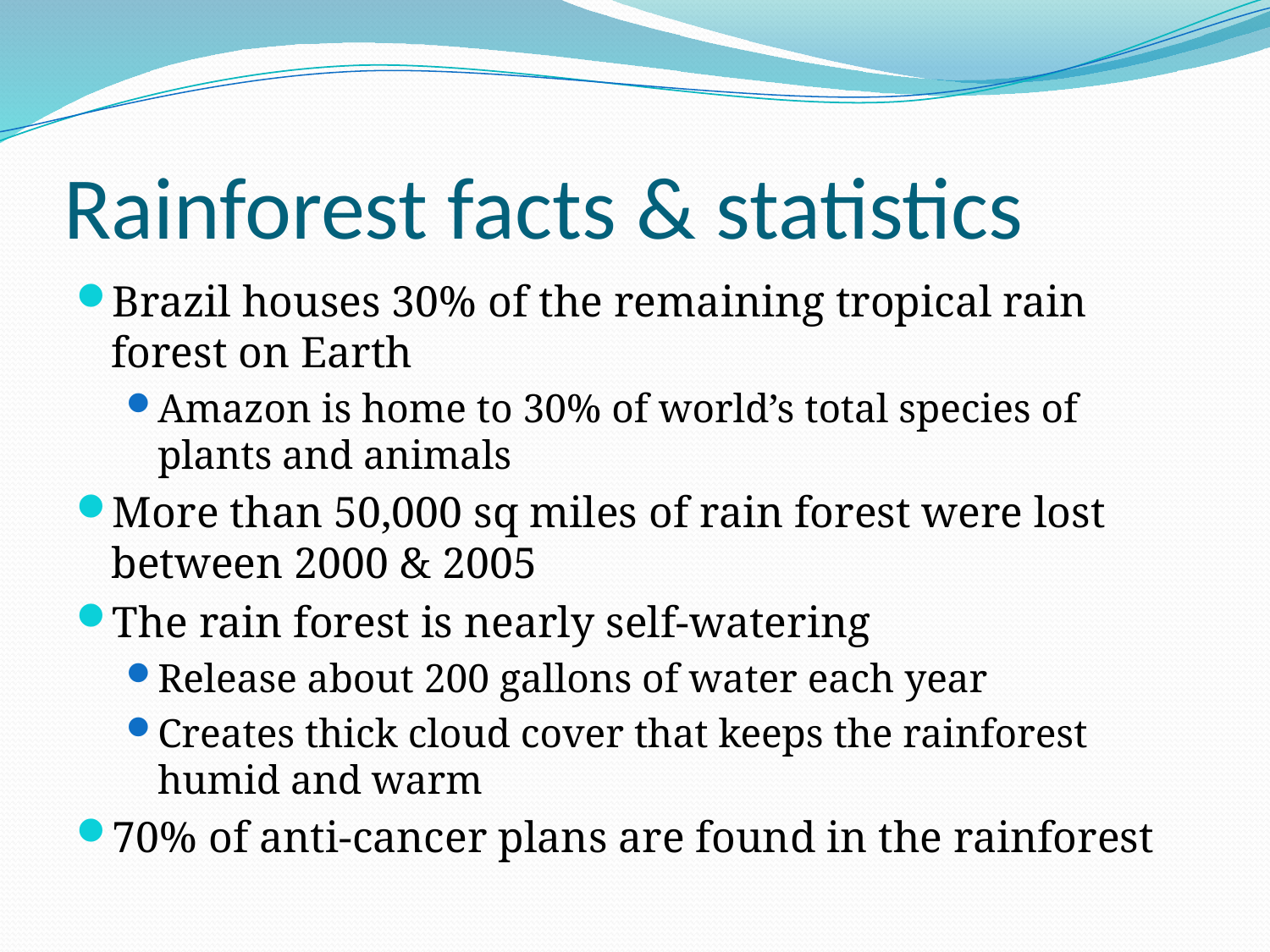

# Rainforest facts & statistics
Brazil houses 30% of the remaining tropical rain forest on Earth
Amazon is home to 30% of world’s total species of plants and animals
More than 50,000 sq miles of rain forest were lost between 2000 & 2005
The rain forest is nearly self-watering
Release about 200 gallons of water each year
Creates thick cloud cover that keeps the rainforest humid and warm
70% of anti-cancer plans are found in the rainforest